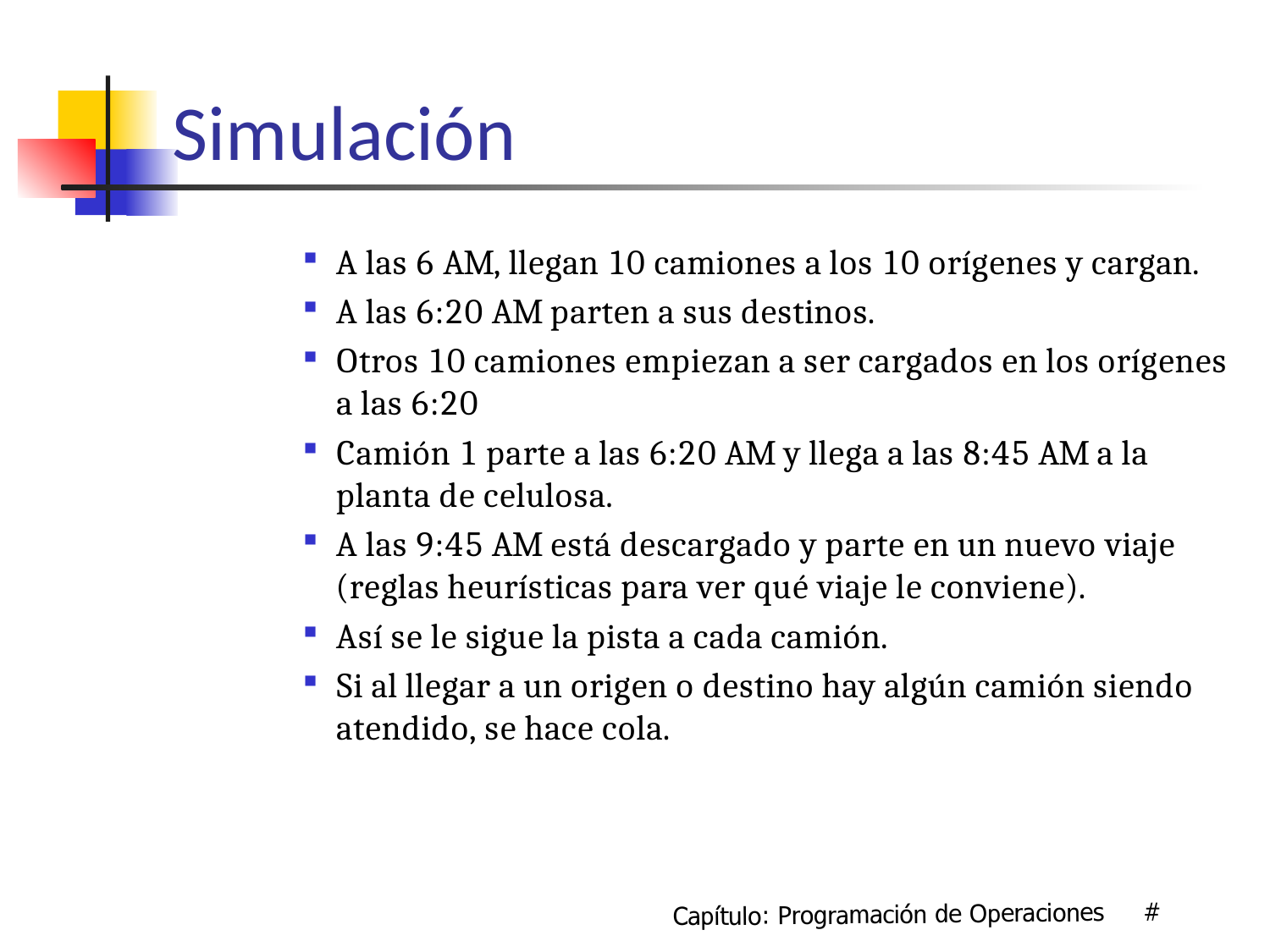

# Simulación
A las 6 AM, llegan 10 camiones a los 10 orígenes y cargan.
A las 6:20 AM parten a sus destinos.
Otros 10 camiones empiezan a ser cargados en los orígenes a las 6:20
Camión 1 parte a las 6:20 AM y llega a las 8:45 AM a la planta de celulosa.
A las 9:45 AM está descargado y parte en un nuevo viaje (reglas heurísticas para ver qué viaje le conviene).
Así se le sigue la pista a cada camión.
Si al llegar a un origen o destino hay algún camión siendo atendido, se hace cola.

Capítulo: Programación de Operaciones     #